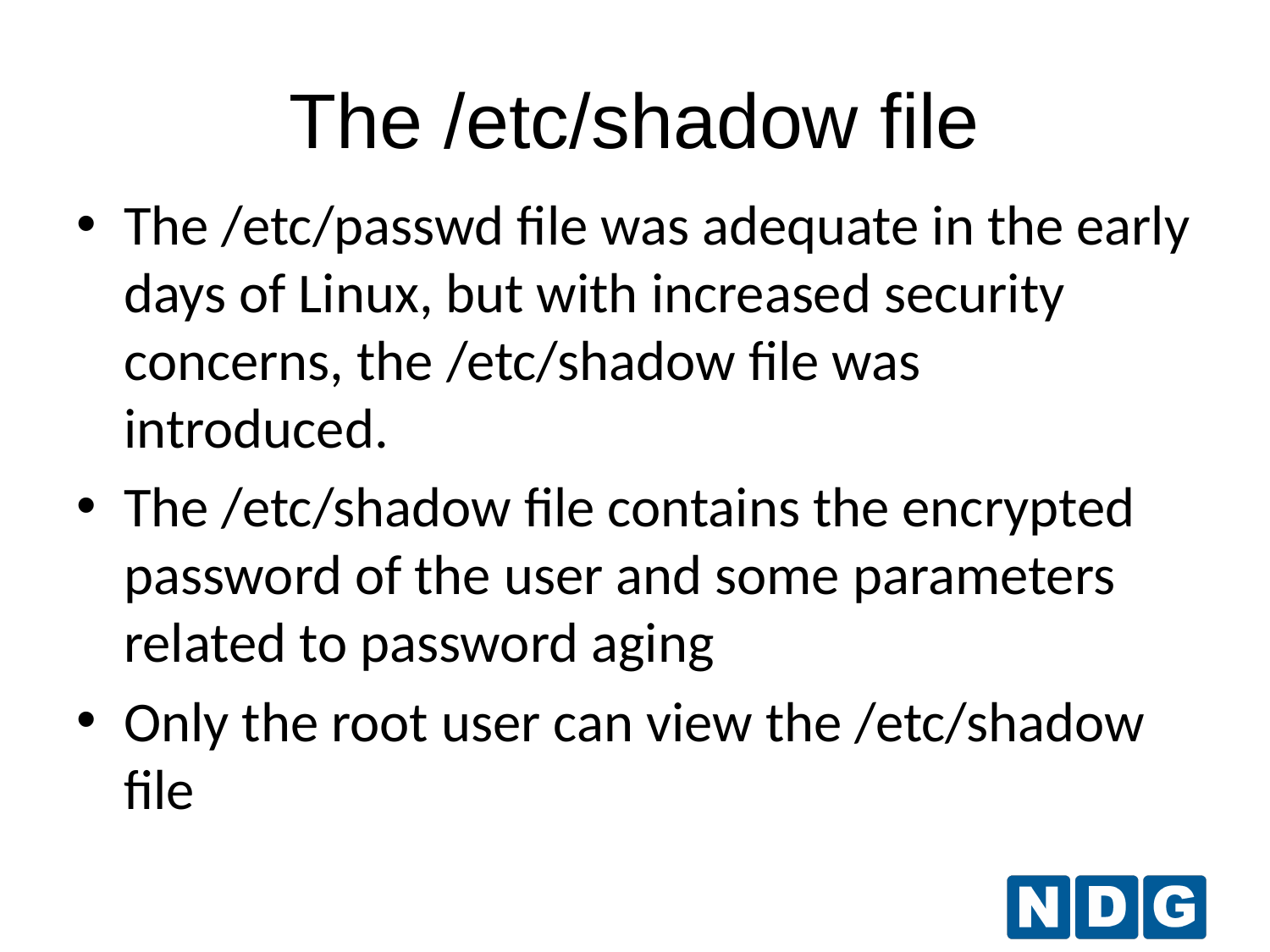

The /etc/shadow file
The /etc/passwd file was adequate in the early days of Linux, but with increased security concerns, the /etc/shadow file was introduced.
The /etc/shadow file contains the encrypted password of the user and some parameters related to password aging
Only the root user can view the /etc/shadow file